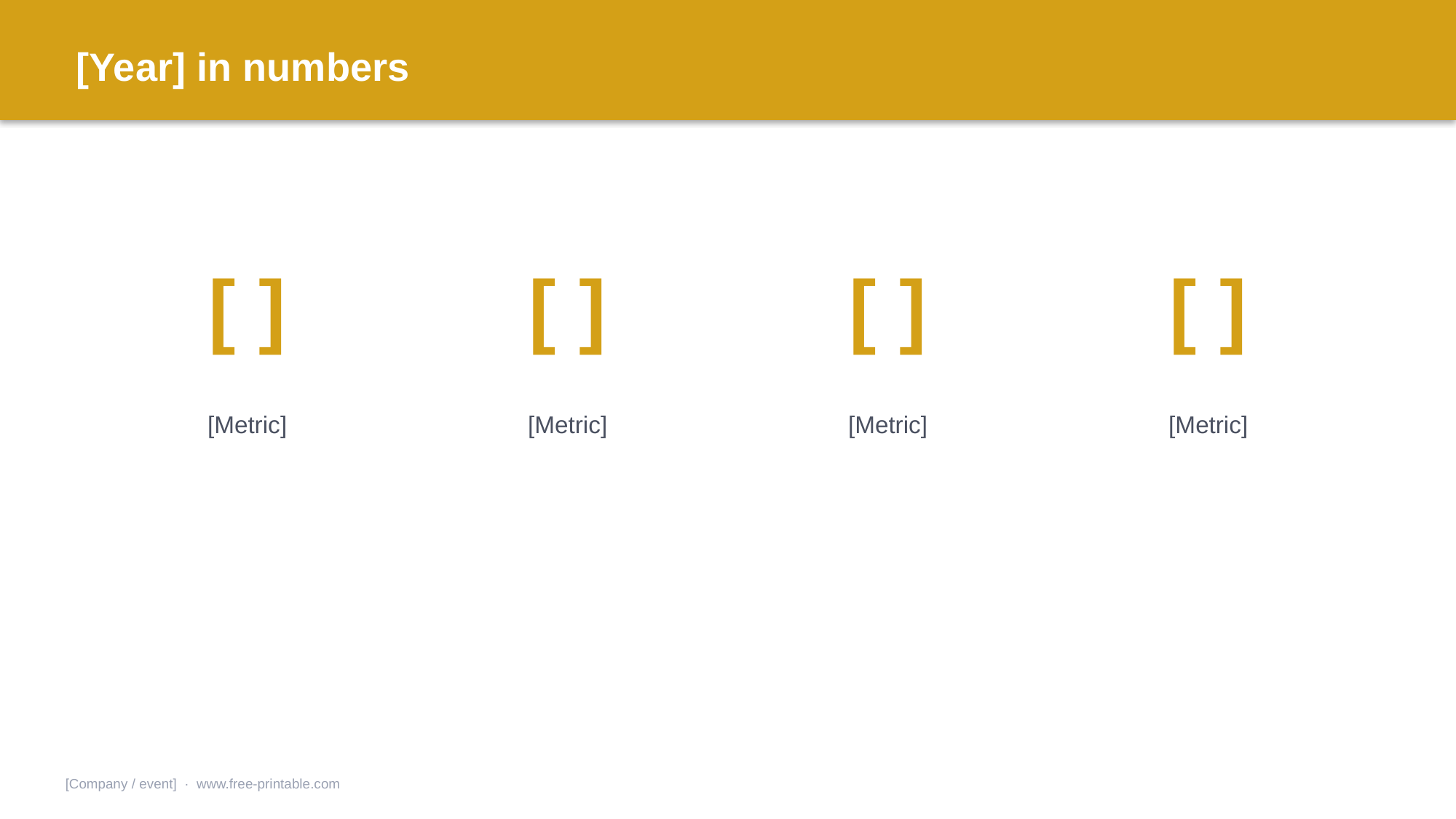

[Year] in numbers
[ ]
[ ]
[ ]
[ ]
[Metric]
[Metric]
[Metric]
[Metric]
[Company / event]  ·  www.free-printable.com